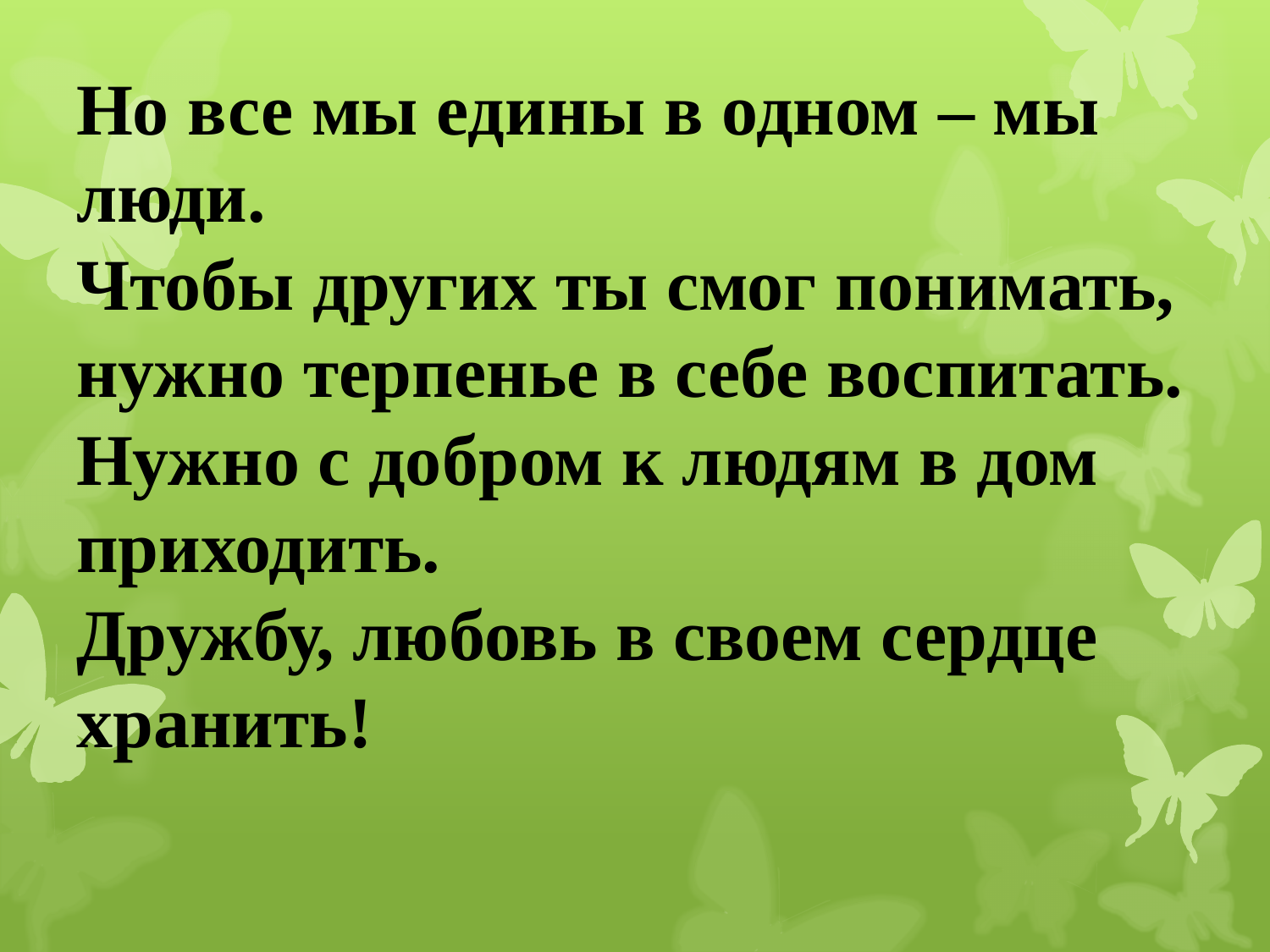

# Но все мы едины в одном – мы люди. Чтобы других ты смог понимать, нужно терпенье в себе воспитать. Нужно с добром к людям в дом приходить. Дружбу, любовь в своем сердце хранить!